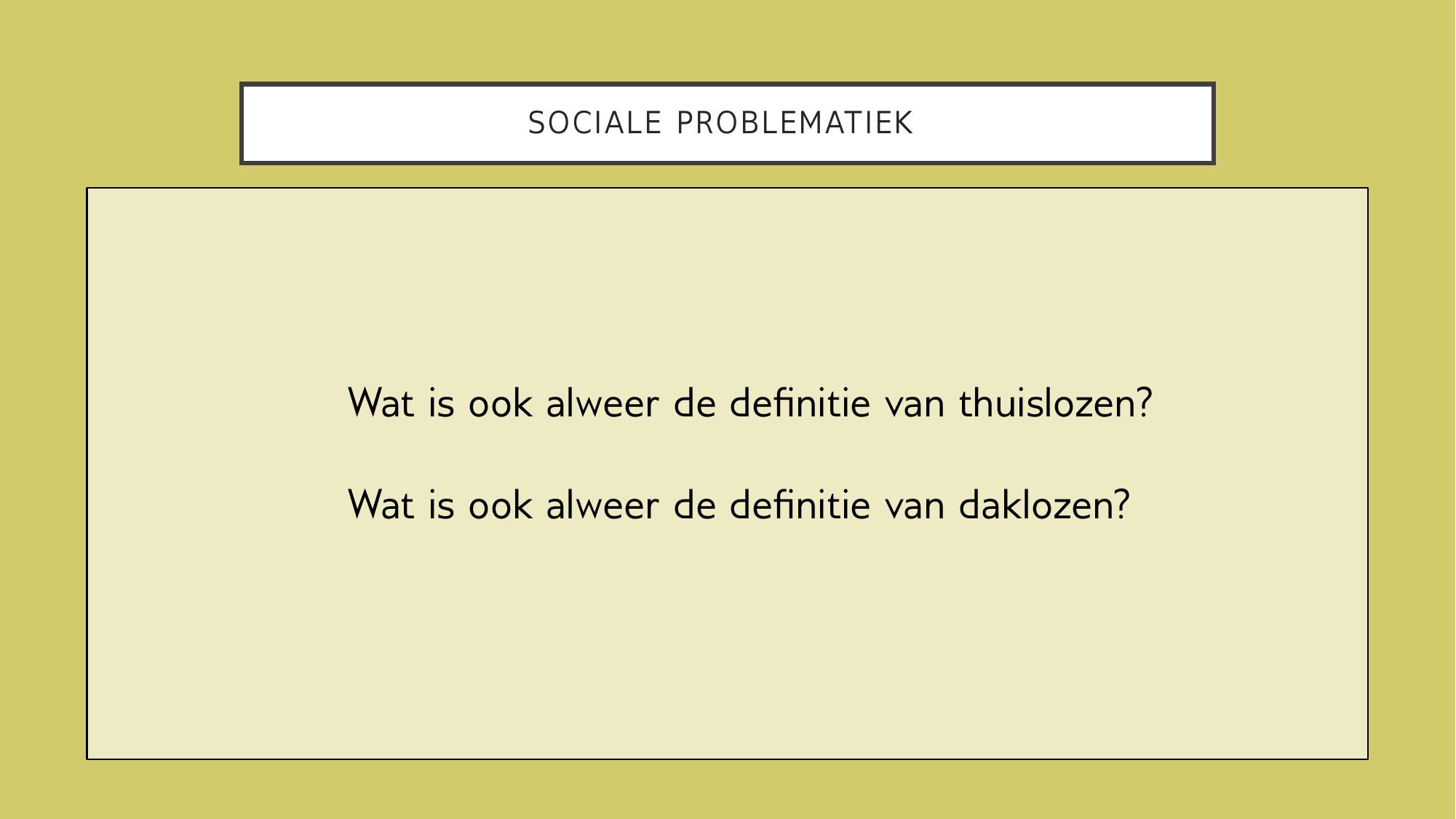

# Sociale problematiek

Wat is ook alweer de definitie van thuislozen?

Wat is ook alweer de definitie van daklozen?